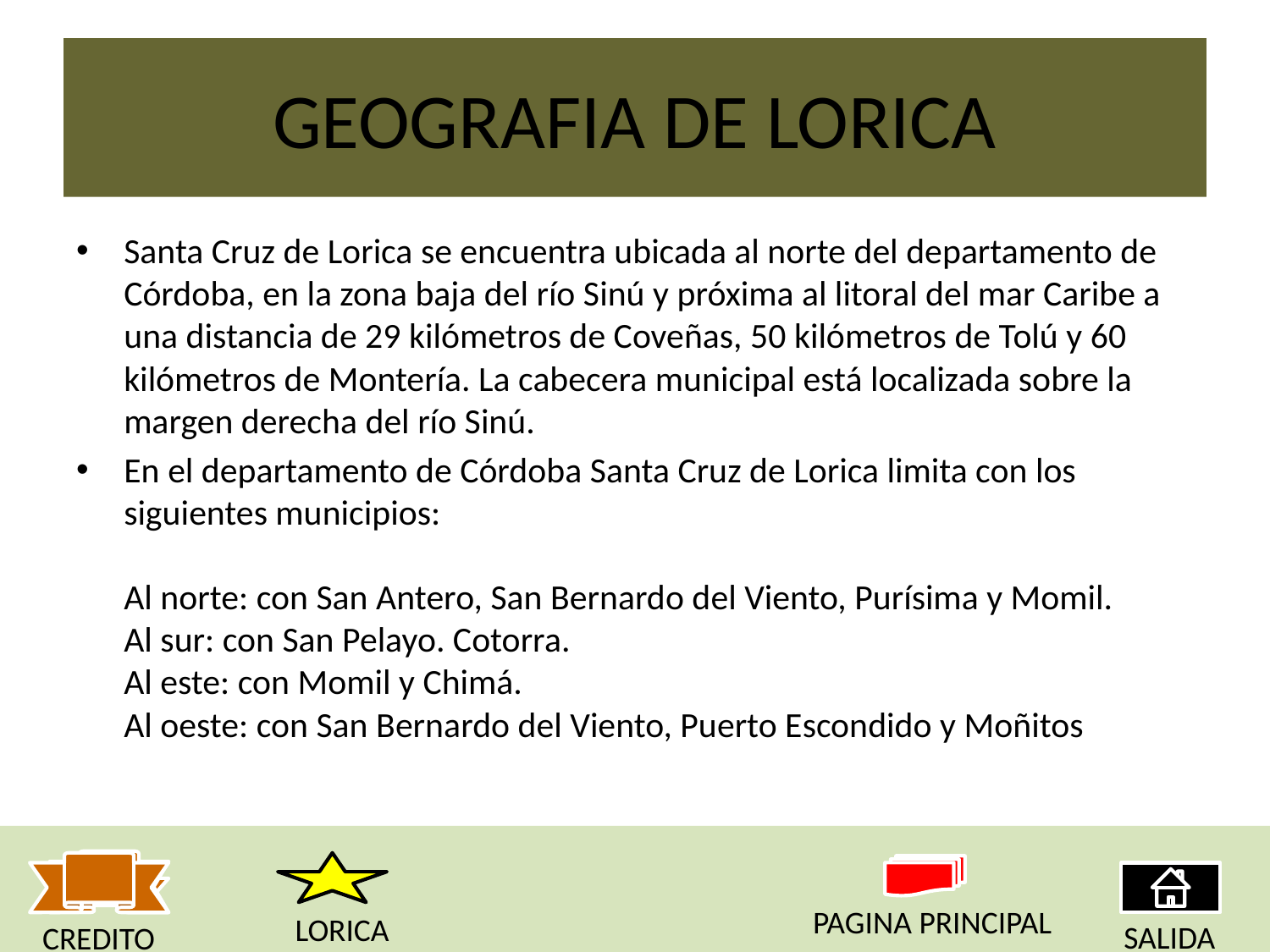

# GEOGRAFIA DE LORICA
Santa Cruz de Lorica se encuentra ubicada al norte del departamento de Córdoba, en la zona baja del río Sinú y próxima al litoral del mar Caribe a una distancia de 29 kilómetros de Coveñas, 50 kilómetros de Tolú y 60 kilómetros de Montería. La cabecera municipal está localizada sobre la margen derecha del río Sinú.
En el departamento de Córdoba Santa Cruz de Lorica limita con los siguientes municipios:
Al norte: con San Antero, San Bernardo del Viento, Purísima y Momil.
Al sur: con San Pelayo. Cotorra.
Al este: con Momil y Chimá.
Al oeste: con San Bernardo del Viento, Puerto Escondido y Moñitos

PAGINA PRINCIPAL
LORICA
SALIDA
CREDITO